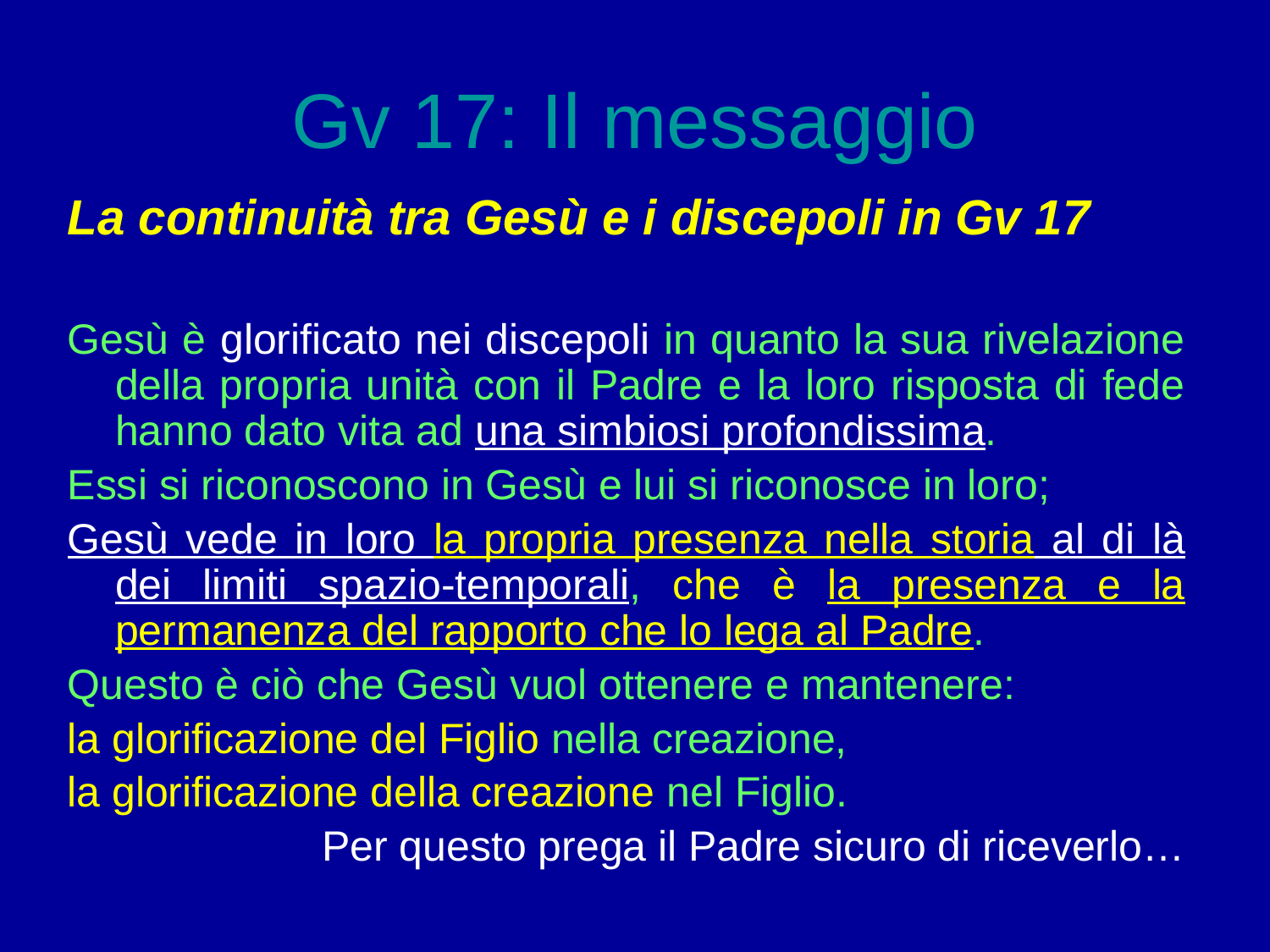

# Gv 17: Il messaggio
La continuità tra Gesù e i discepoli in Gv 17

Gesù è glorificato nei discepoli in quanto la sua rivelazione della propria unità con il Padre e la loro risposta di fede hanno dato vita ad una simbiosi profondissima.
Essi si riconoscono in Gesù e lui si riconosce in loro;
Gesù vede in loro la propria presenza nella storia al di là dei limiti spazio-temporali, che è la presenza e la permanenza del rapporto che lo lega al Padre.
Questo è ciò che Gesù vuol ottenere e mantenere:
la glorificazione del Figlio nella creazione,
la glorificazione della creazione nel Figlio.
Per questo prega il Padre sicuro di riceverlo…